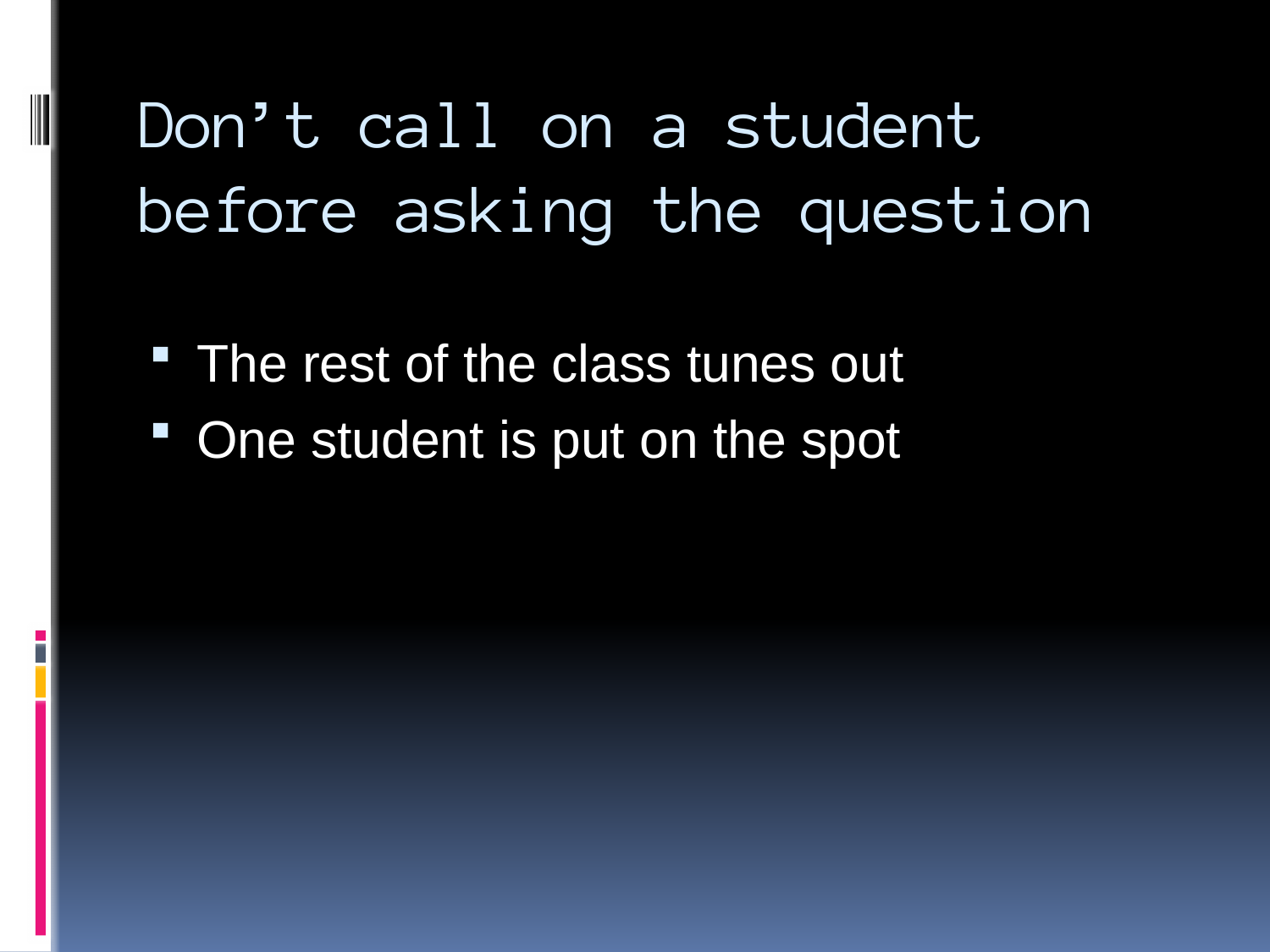

# Don’t call on a student before asking the question

The rest of the class tunes out
One student is put on the spot